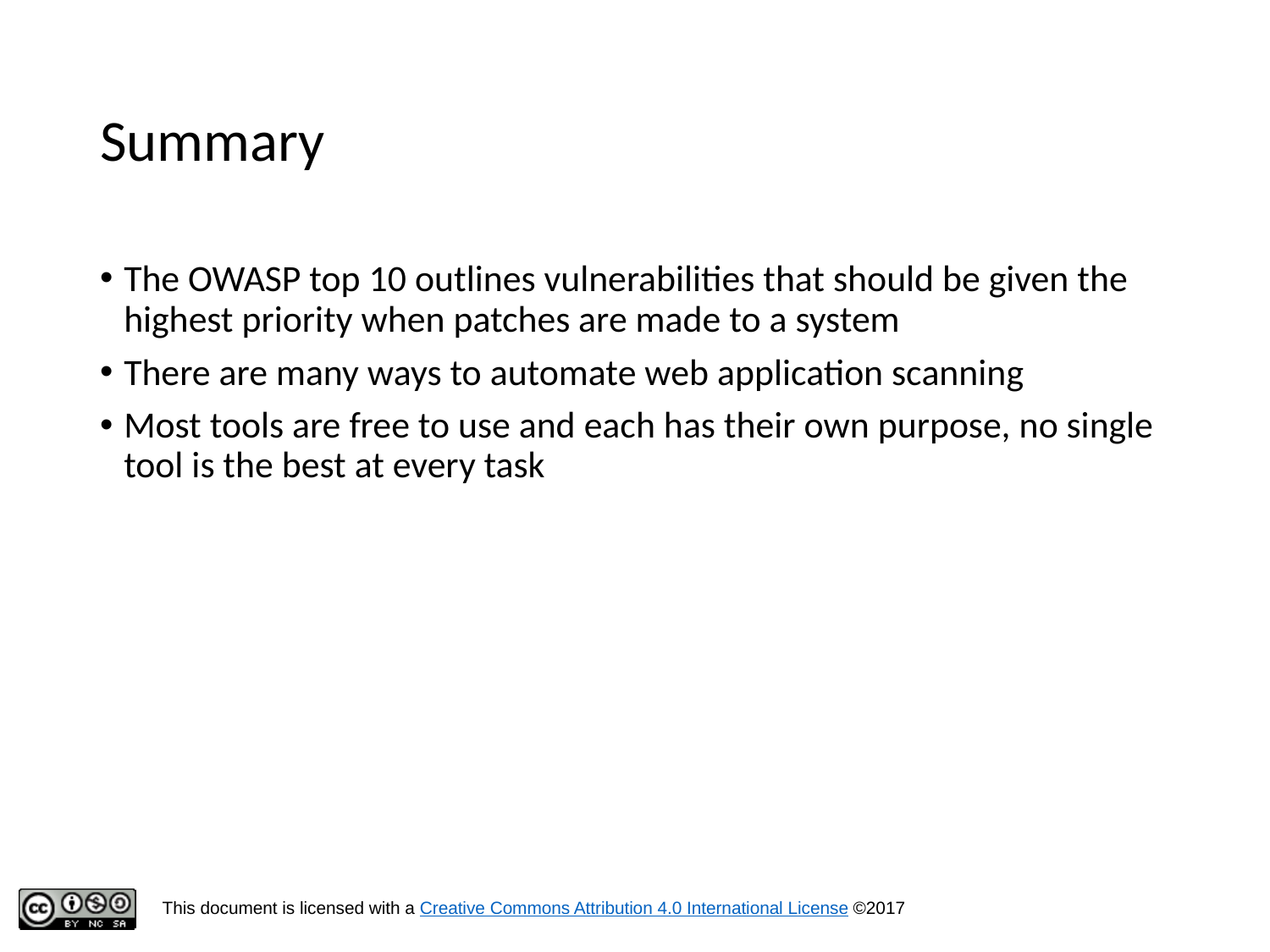

# Summary
The OWASP top 10 outlines vulnerabilities that should be given the highest priority when patches are made to a system
There are many ways to automate web application scanning
Most tools are free to use and each has their own purpose, no single tool is the best at every task